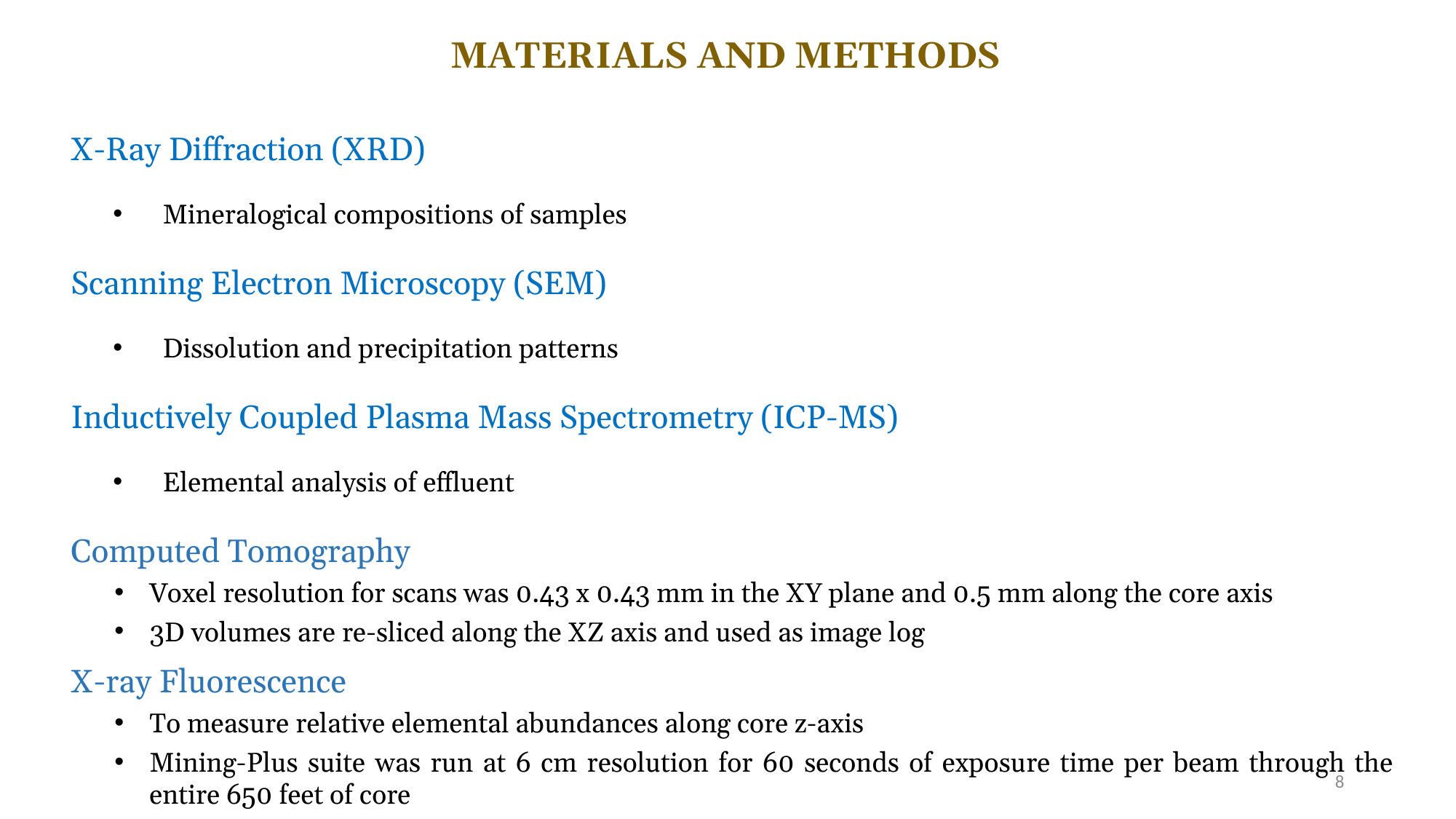

# MATERIALS AND METHODS
X-Ray Diffraction (XRD)
Mineralogical compositions of samples
Scanning Electron Microscopy (SEM)
Dissolution and precipitation patterns
Inductively Coupled Plasma Mass Spectrometry (ICP-MS)
Elemental analysis of effluent
Computed Tomography
Voxel resolution for scans was 0.43 x 0.43 mm in the XY plane and 0.5 mm along the core axis
3D volumes are re-sliced along the XZ axis and used as image log
X-ray Fluorescence
To measure relative elemental abundances along core z-axis
Mining-Plus suite was run at 6 cm resolution for 60 seconds of exposure time per beam through the entire 650 feet of core

8